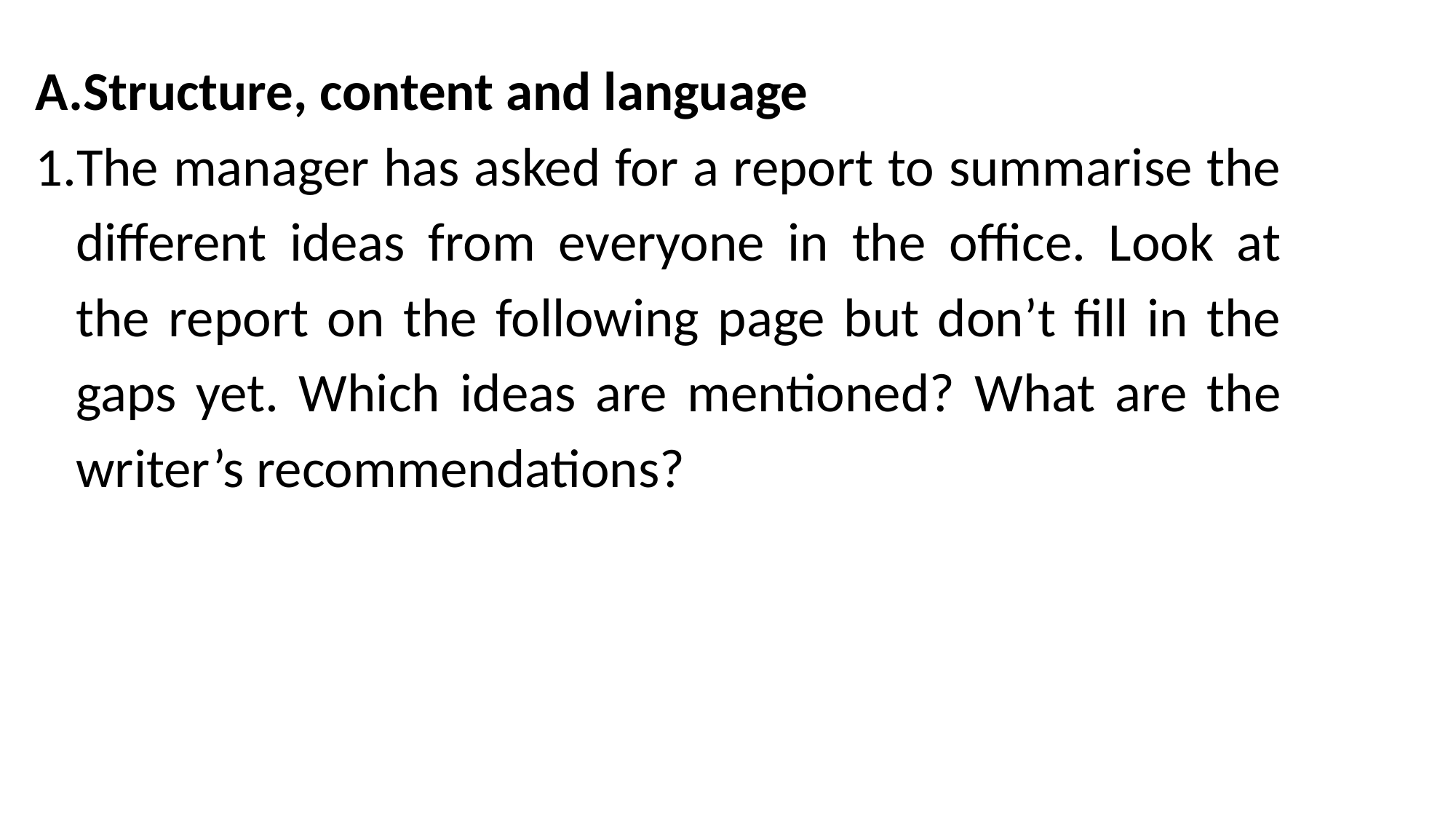

Structure, content and language
The manager has asked for a report to summarise the different ideas from everyone in the office. Look at the report on the following page but don’t fill in the gaps yet. Which ideas are mentioned? What are the writer’s recommendations?